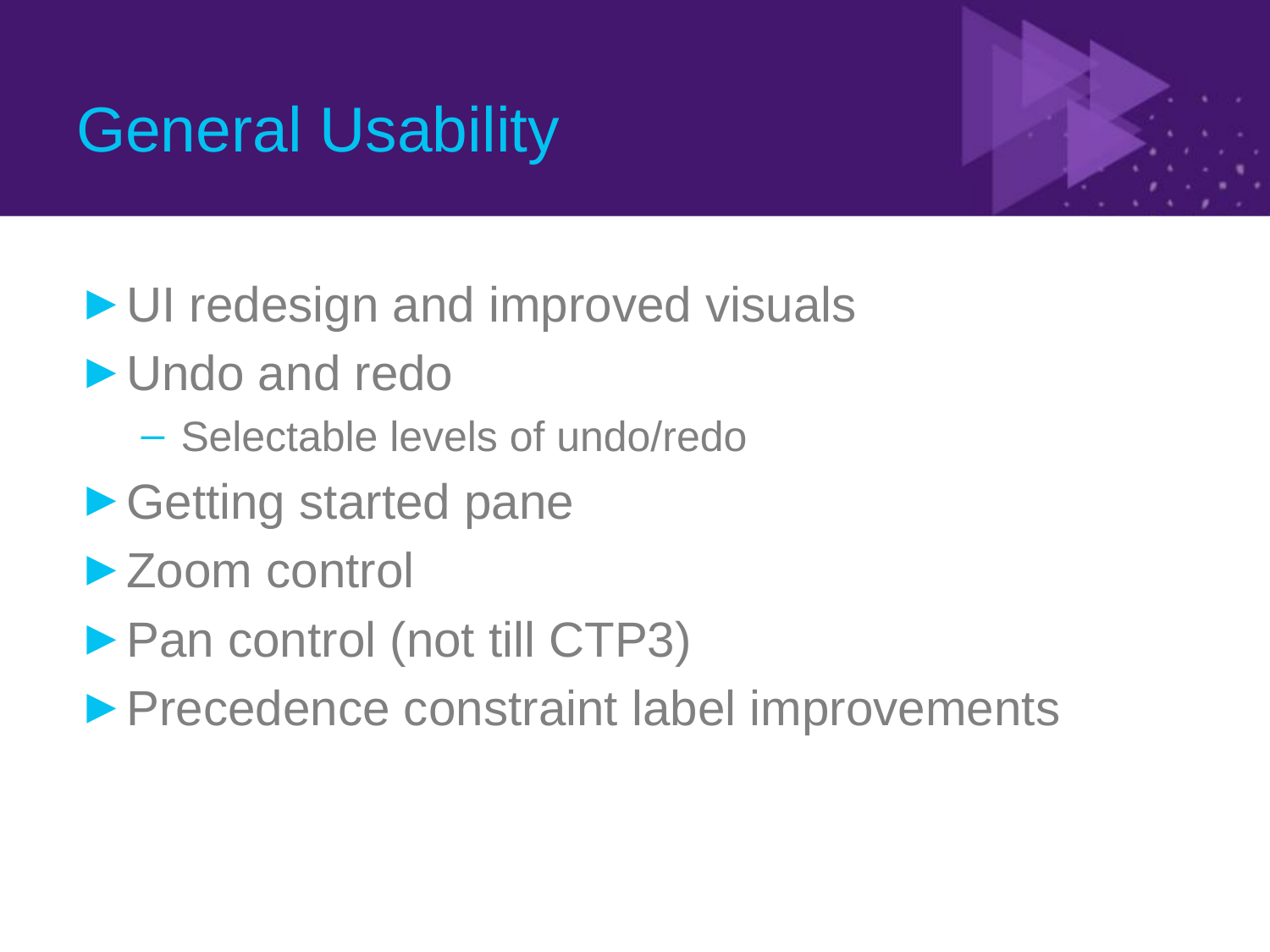

# General Usability
UI redesign and improved visuals
Undo and redo
Selectable levels of undo/redo
Getting started pane
Zoom control
Pan control (not till CTP3)
Precedence constraint label improvements